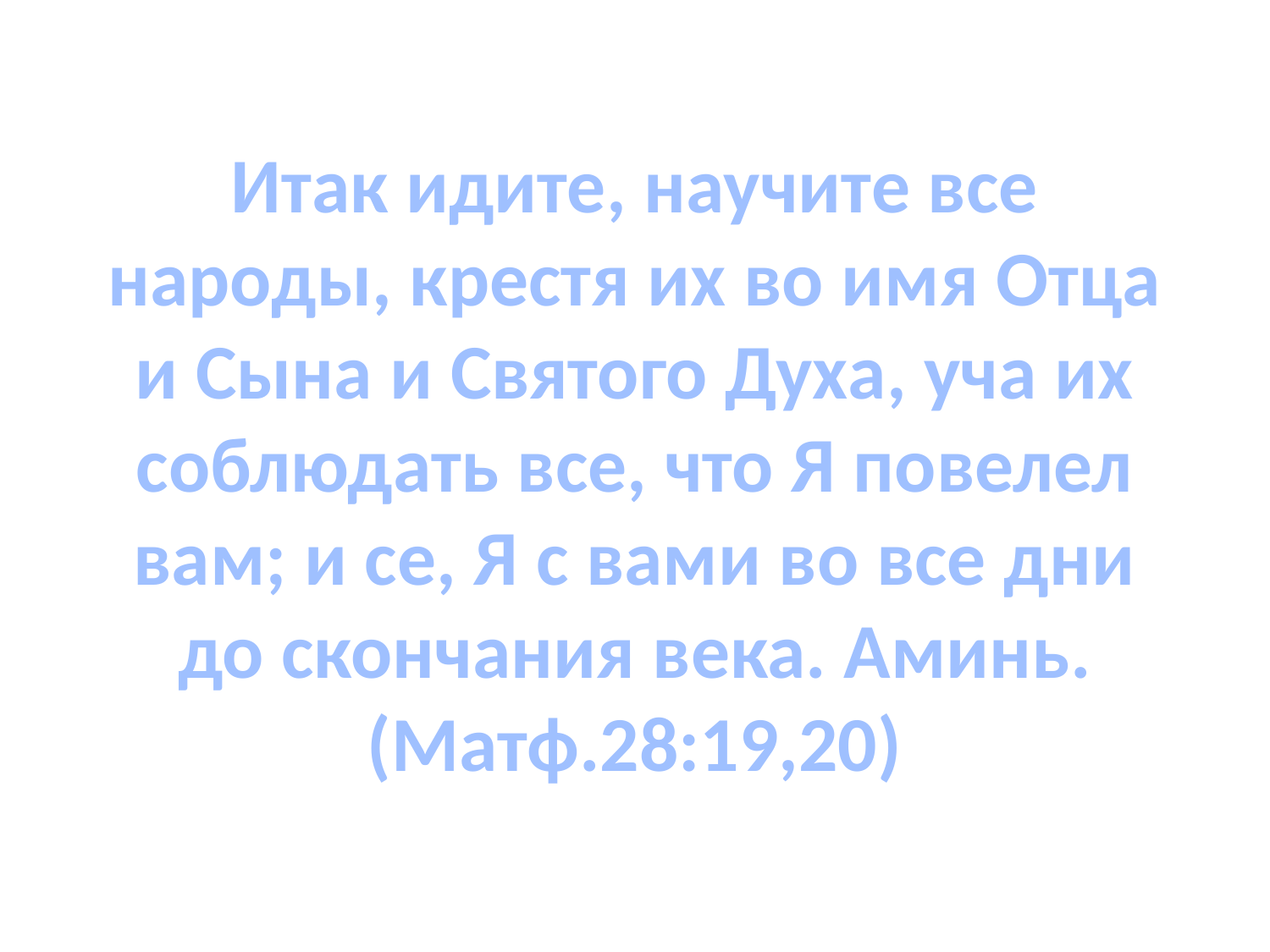

Итак идите, научите все народы, крестя их во имя Отца и Сына и Святого Духа, уча их соблюдать все, что Я повелел вам; и се, Я с вами во все дни до скончания века. Аминь.
(Матф.28:19,20)